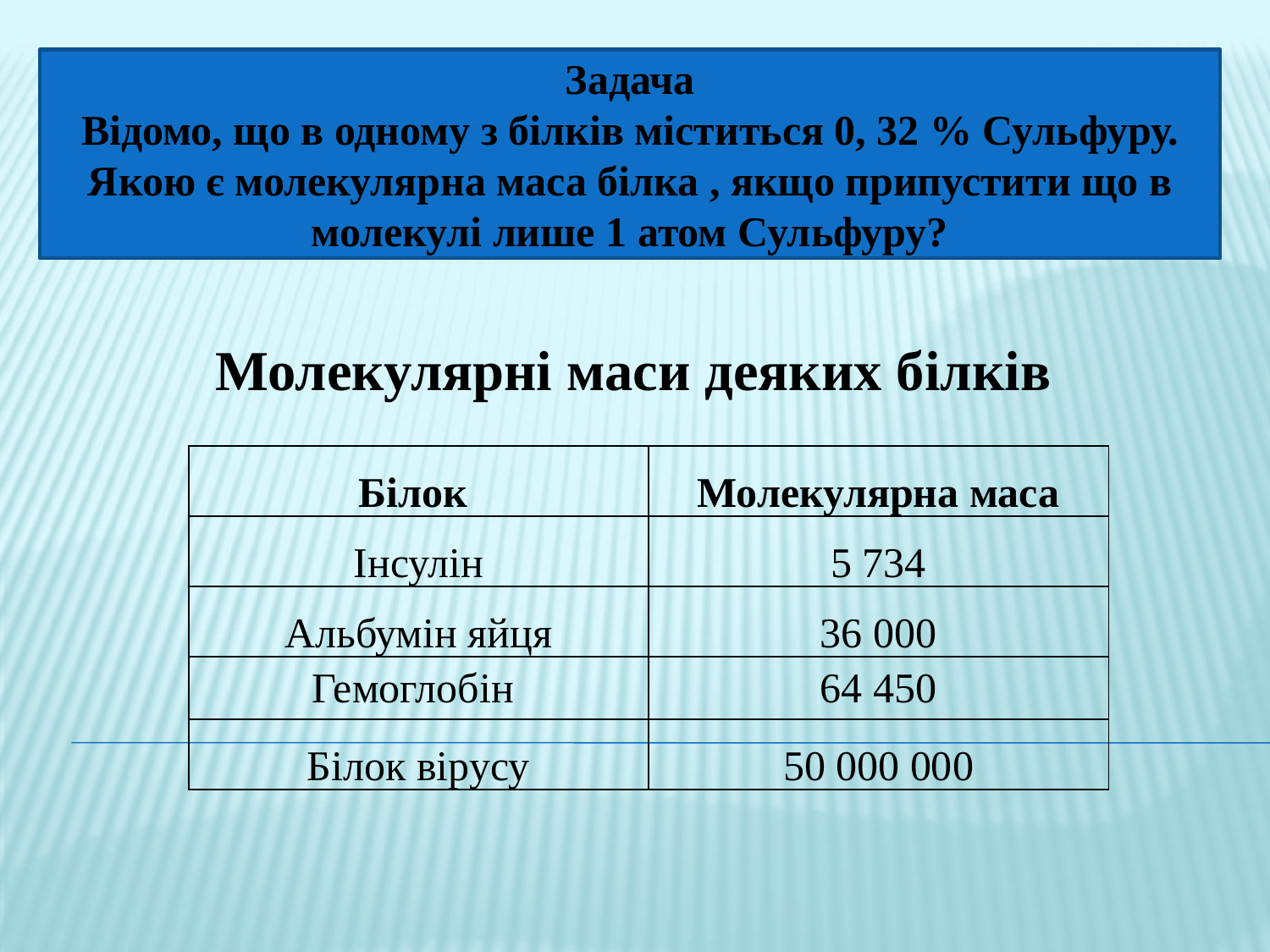

Задача
Відомо, що в одному з білків міститься 0, 32 % Сульфуру.
 Якою є молекулярна маса білка , якщо припустити що в  молекулі лише 1 атом Сульфуру?
Молекулярні маси деяких білків
| Білок | Молекулярна маса |
| --- | --- |
| Інсулін | 5 734 |
| Альбумін яйця | 36 000 |
| Гемоглобін | 64 450 |
| Білок вірусу | 50 000 000 |